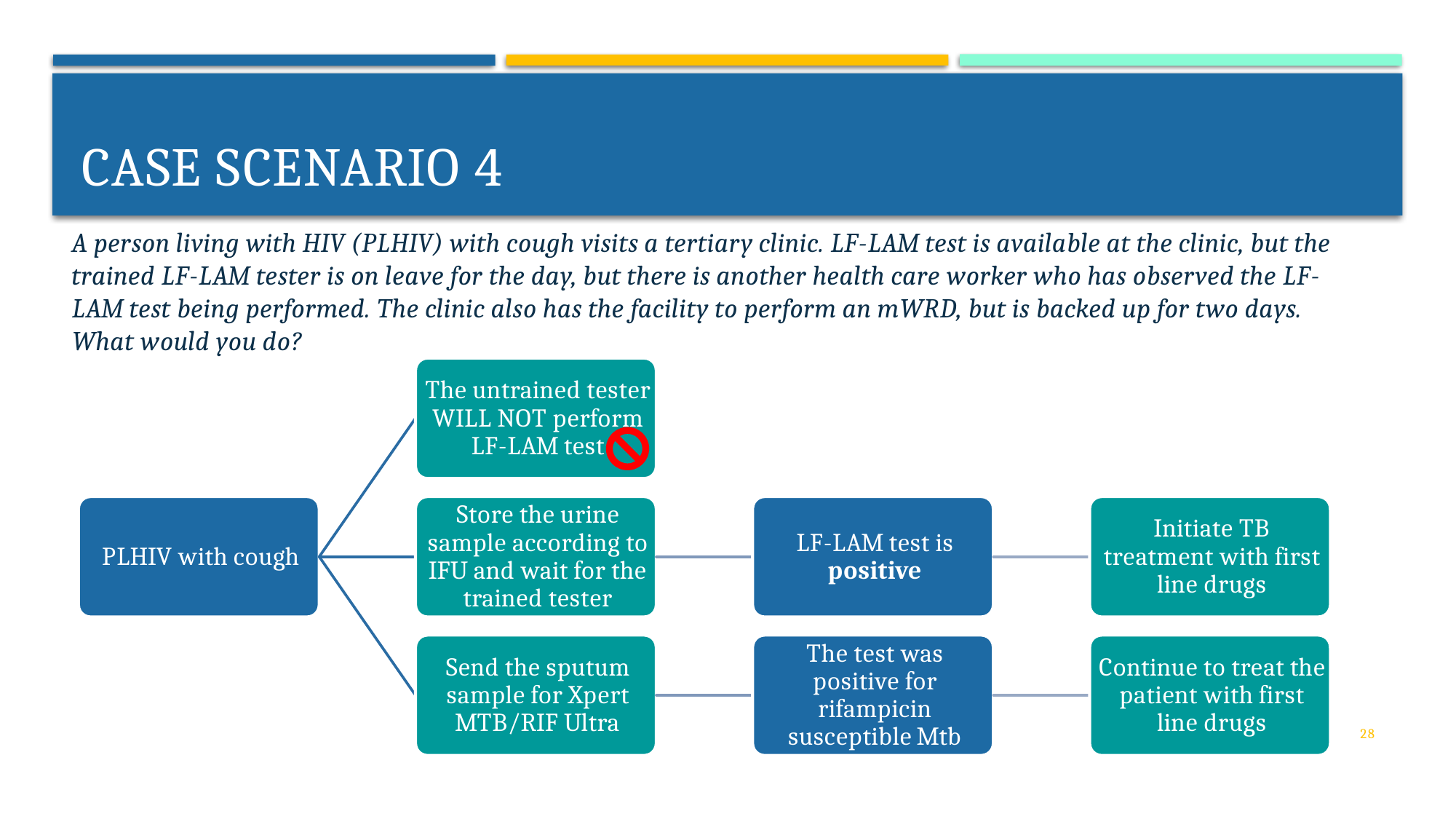

# Case scenario 4
A person living with HIV (PLHIV) with cough visits a tertiary clinic. LF-LAM test is available at the clinic, but the trained LF-LAM tester is on leave for the day, but there is another health care worker who has observed the LF-LAM test being performed. The clinic also has the facility to perform an mWRD, but is backed up for two days. What would you do?

PLHIV with cough

The untrained tester WILL NOT perform LF-LAM test

Store the urine sample according to IFU and wait for the trained tester

LF-LAM test is positive

Initiate TB treatment with first line drugs

Send the sputum sample for Xpert MTB/RIF Ultra

The test was positive for rifampicin susceptible Mtb

Continue to treat the patient with first line drugs

28